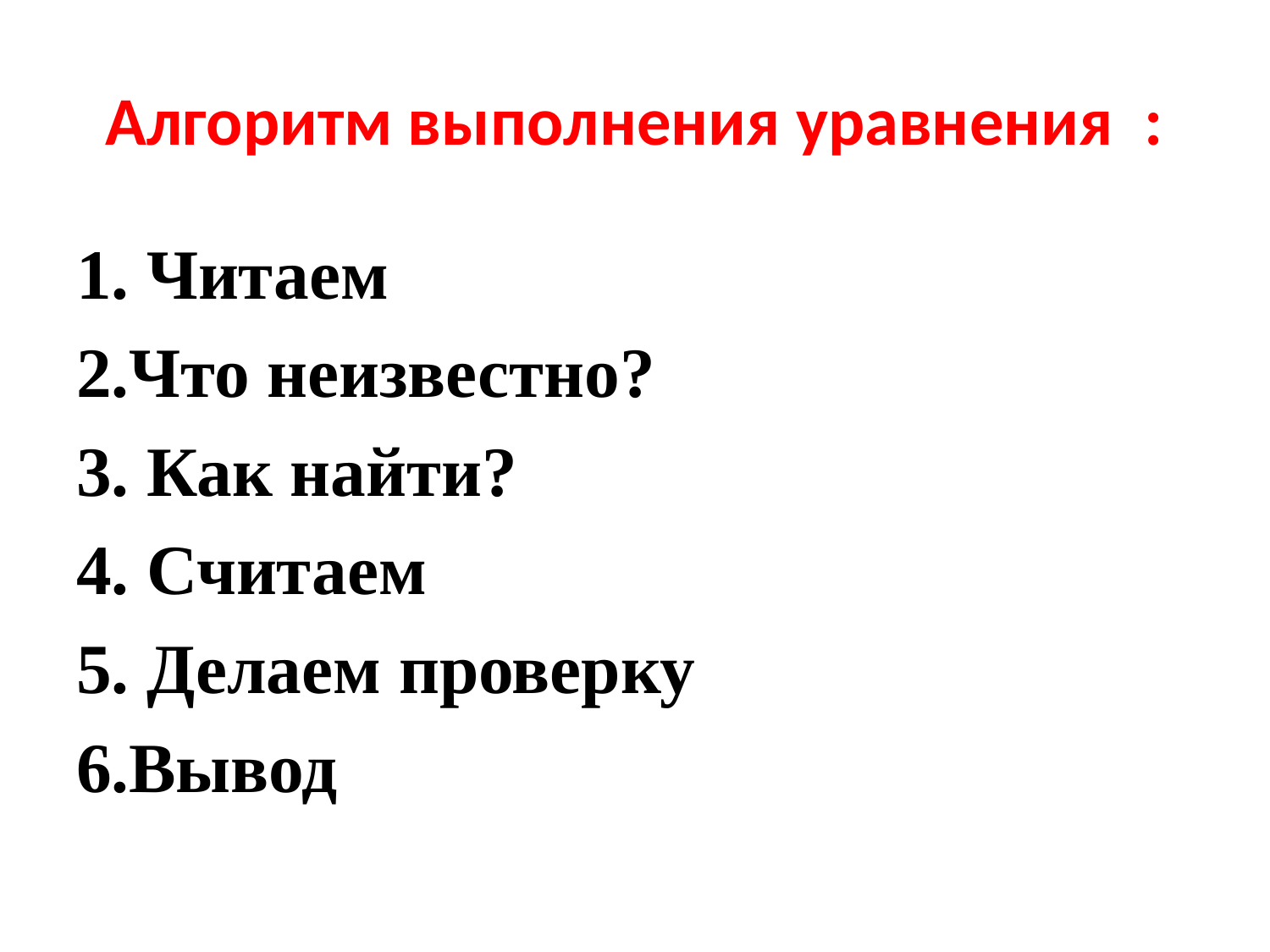

# Алгоритм выполнения уравнения  :
1. Читаем
2.Что неизвестно?
3. Как найти?
4. Считаем
5. Делаем проверку
6.Вывод